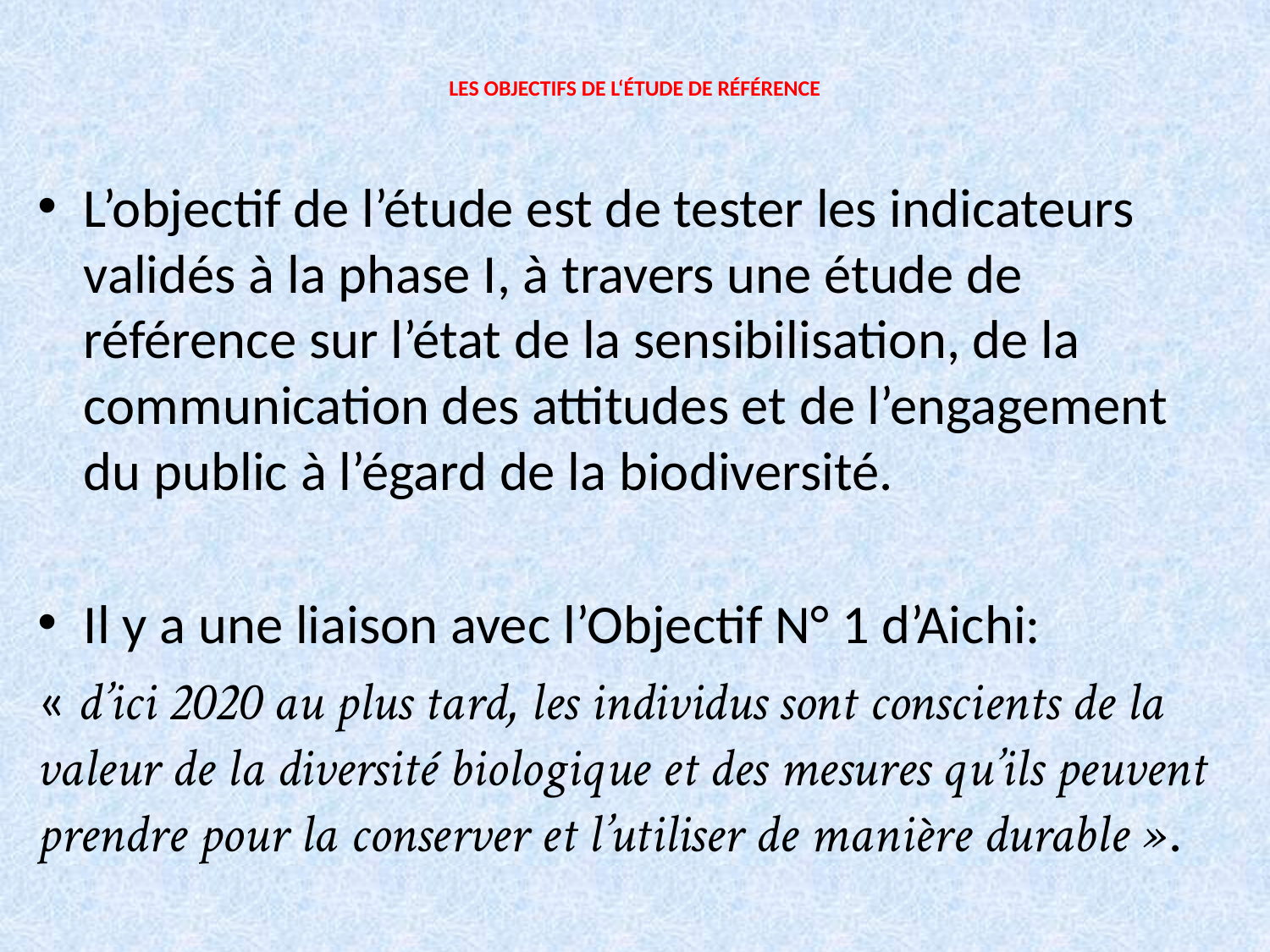

# LES OBJECTIFS DE L‘ÉTUDE DE RÉFÉRENCE
L’objectif de l’étude est de tester les indicateurs validés à la phase I, à travers une étude de référence sur l’état de la sensibilisation, de la communication des attitudes et de l’engagement du public à l’égard de la biodiversité.

Il y a une liaison avec l’Objectif N° 1 d’Aichi:
« d’ici 2020 au plus tard, les individus sont conscients de la valeur de la diversité biologique et des mesures qu’ils peuvent prendre pour la conserver et l’utiliser de manière durable ».